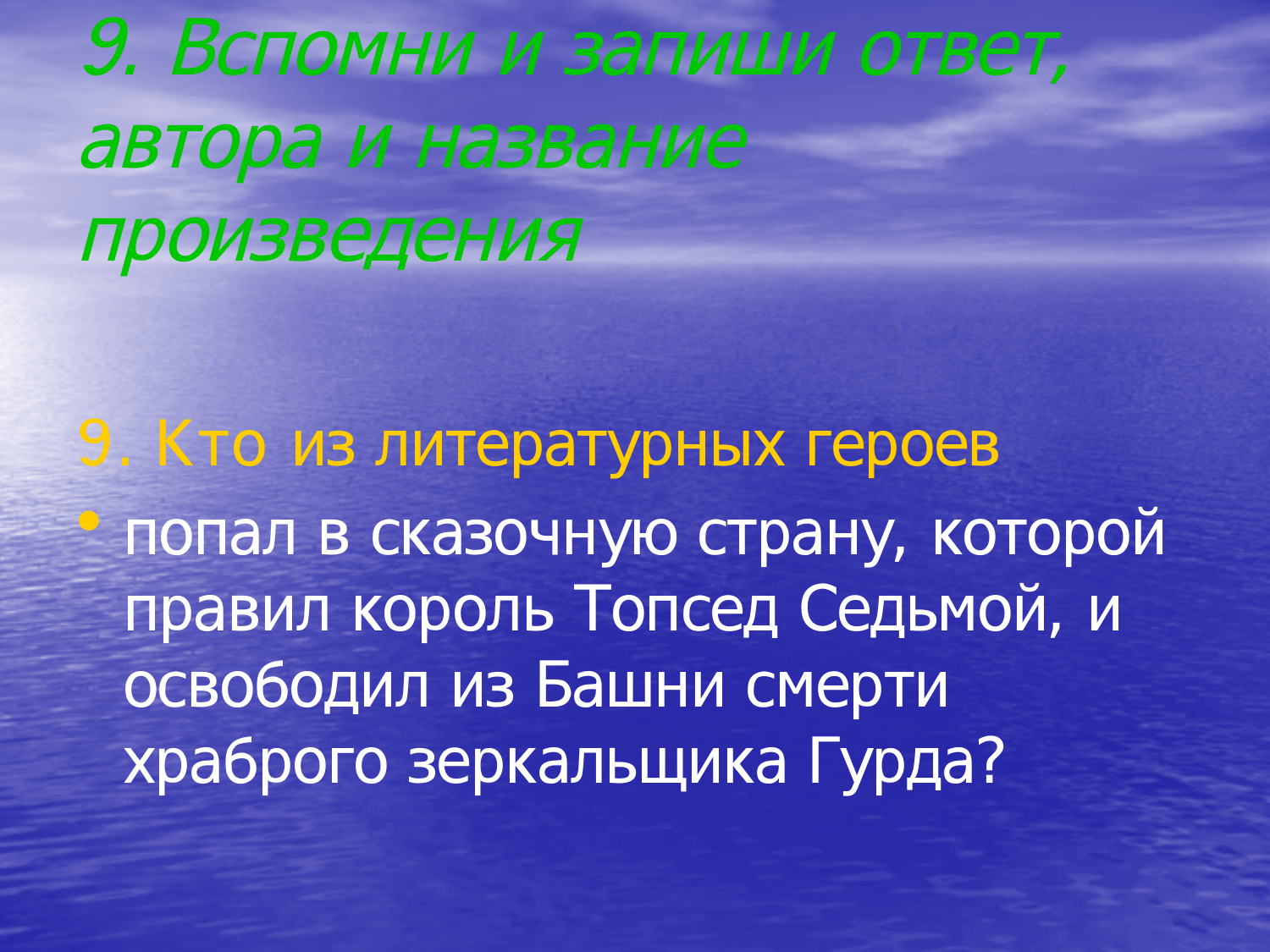

# 9. Вспомни и запиши ответ, автора и название произведения
9. Кто из литературных героев
попал в сказочную страну, которой правил король Топсед Седьмой, и освободил из Башни смерти храброго зеркальщика Гурда?